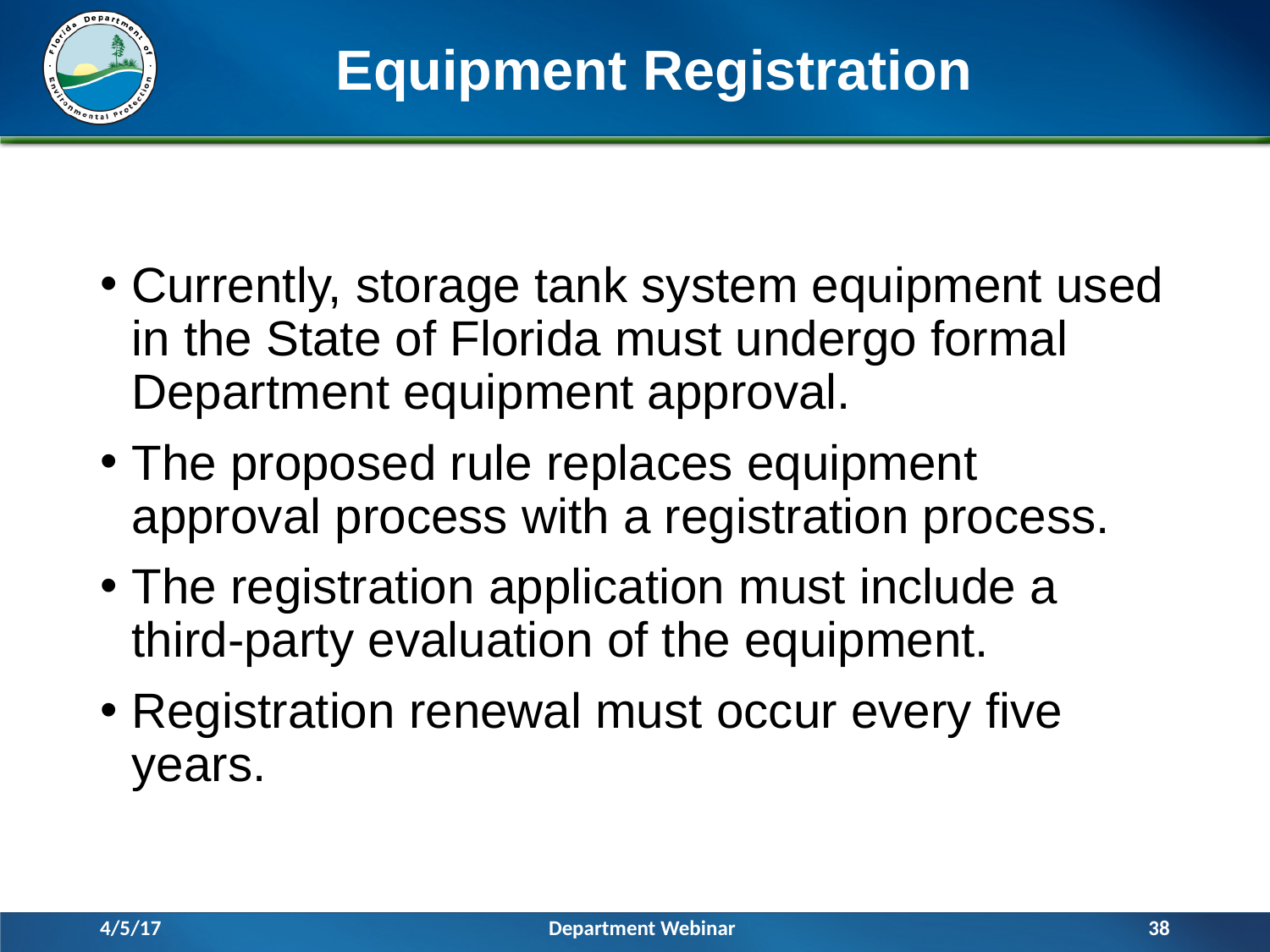

# Equipment Registration
Currently, storage tank system equipment used in the State of Florida must undergo formal Department equipment approval.
The proposed rule replaces equipment approval process with a registration process.
The registration application must include a third-party evaluation of the equipment.
Registration renewal must occur every five years.
4/5/17
Department Webinar
38